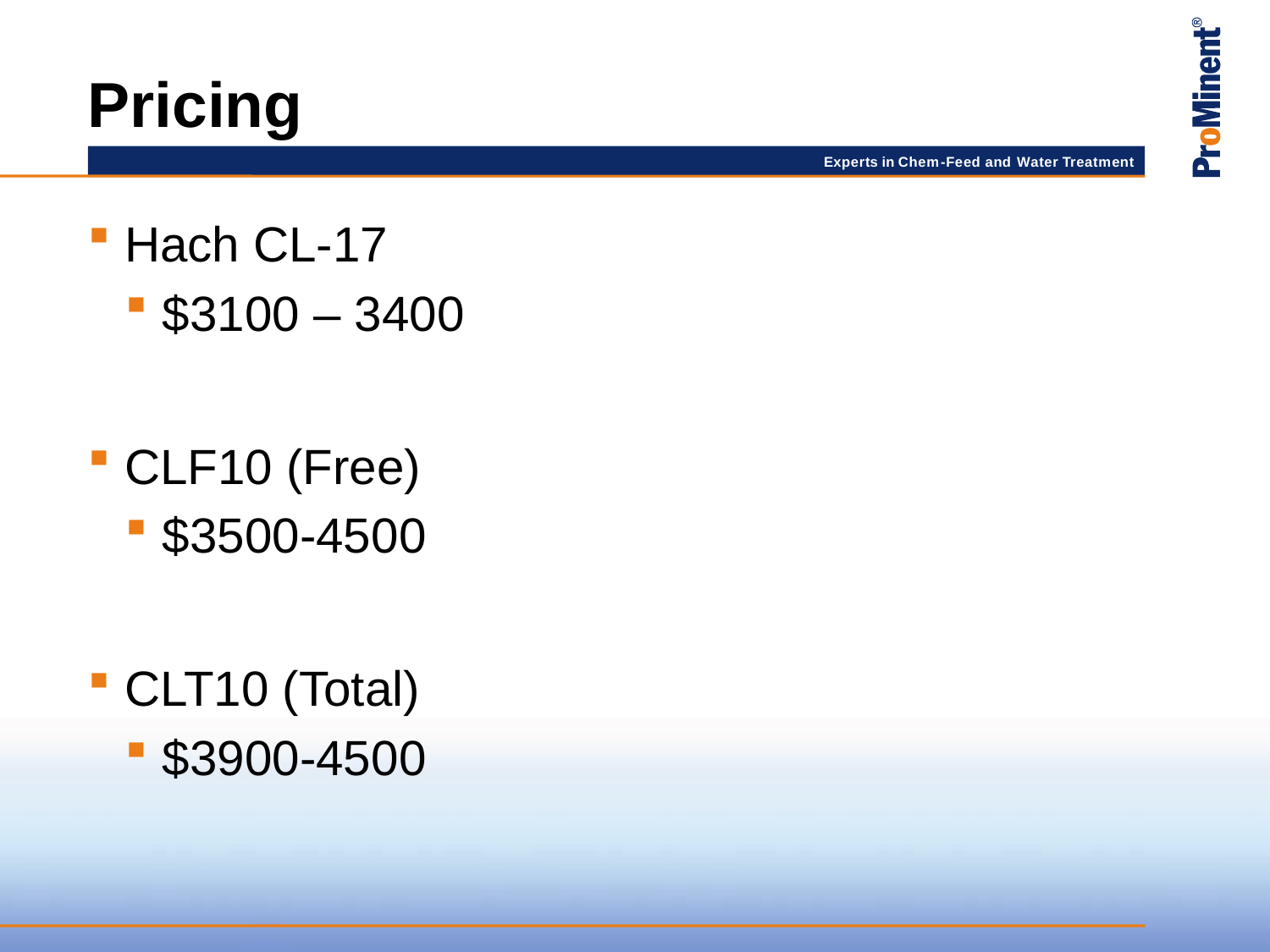

# Pricing
Hach CL-17
$3100 – 3400

CLF10 (Free)
$3500-4500

CLT10 (Total)
$3900-4500